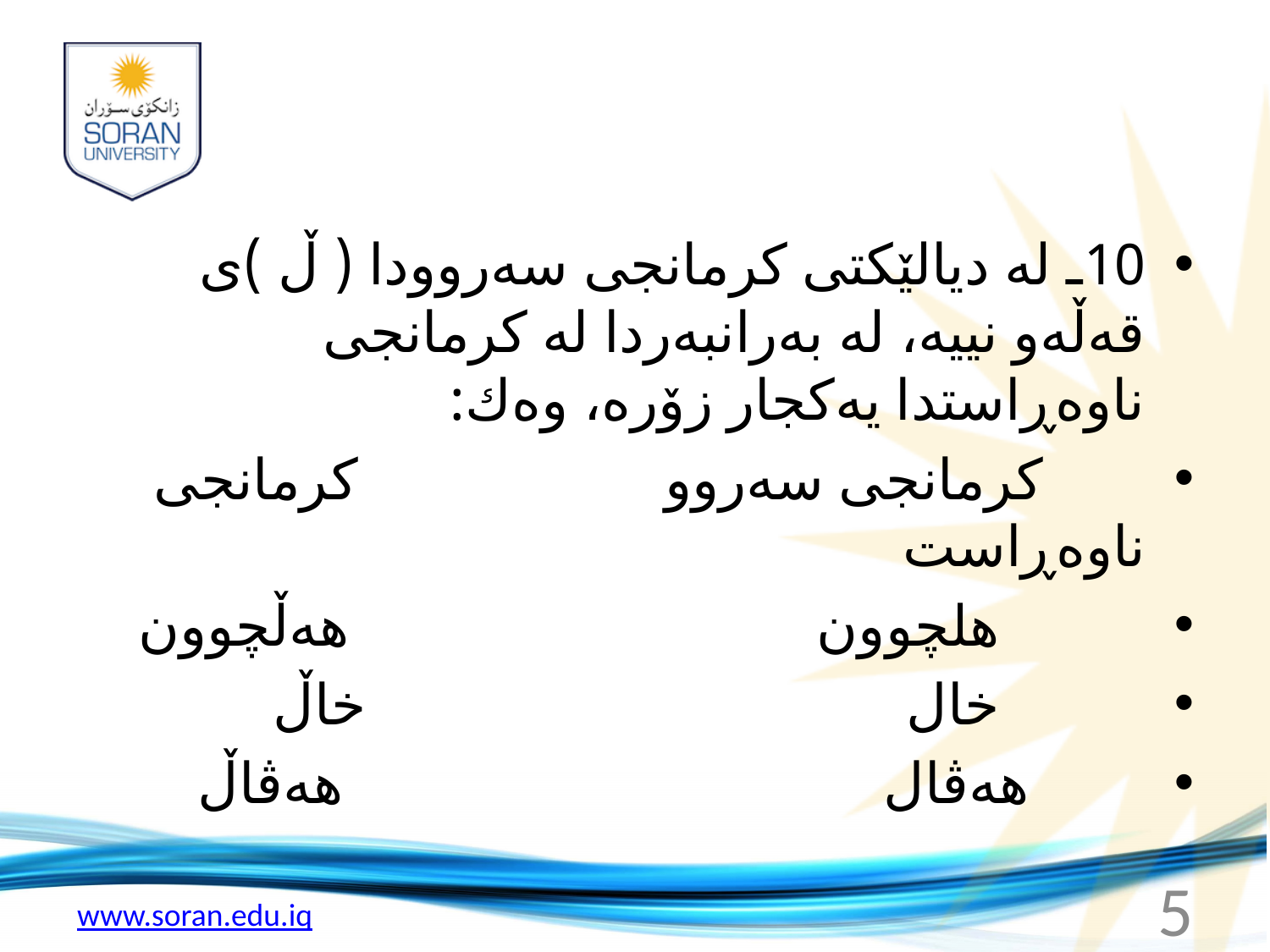

#
10ـ له‌ دیالێكتى كرمانجى سه‌روودا ( ڵ )ى قه‌ڵه‌و نییه‌، له‌ به‌رانبه‌ردا له‌ كرمانجى ناوه‌ڕاستدا یه‌كجار زۆره‌، وه‌ك:
       كرمانجى سه‌روو                     كرمانجى ناوه‌ڕاست
          هلچوون                                هه‌ڵچوون
          خال                                     خاڵ
        هه‌ڤال                                     هه‌ڤاڵ

5